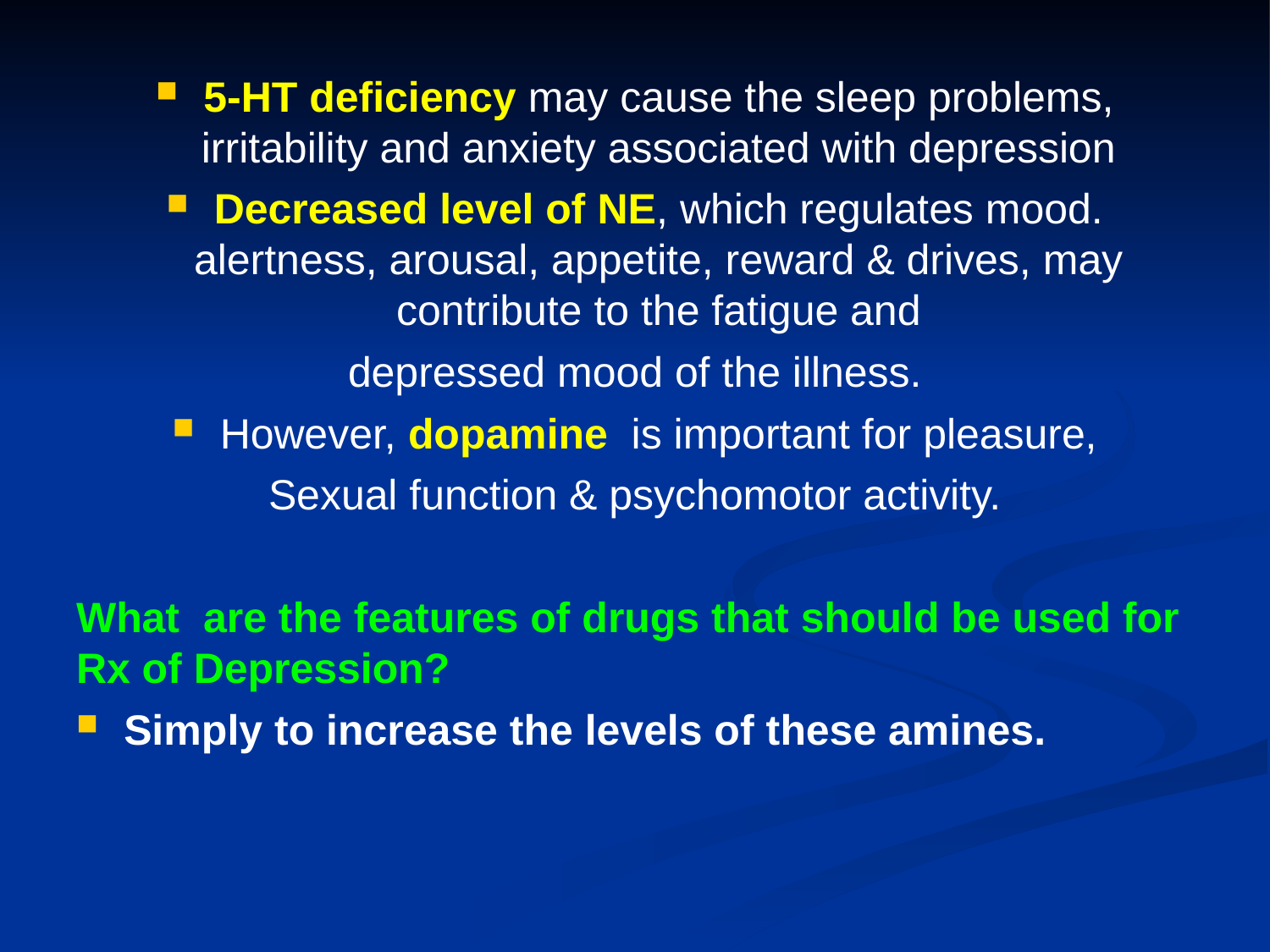

5-HT deficiency may cause the sleep problems, irritability and anxiety associated with depression
Decreased level of NE, which regulates mood. alertness, arousal, appetite, reward & drives, may contribute to the fatigue and
depressed mood of the illness.
However, dopamine  is important for pleasure,
Sexual function & psychomotor activity.

What  are the features of drugs that should be used for Rx of Depression?
Simply to increase the levels of these amines.